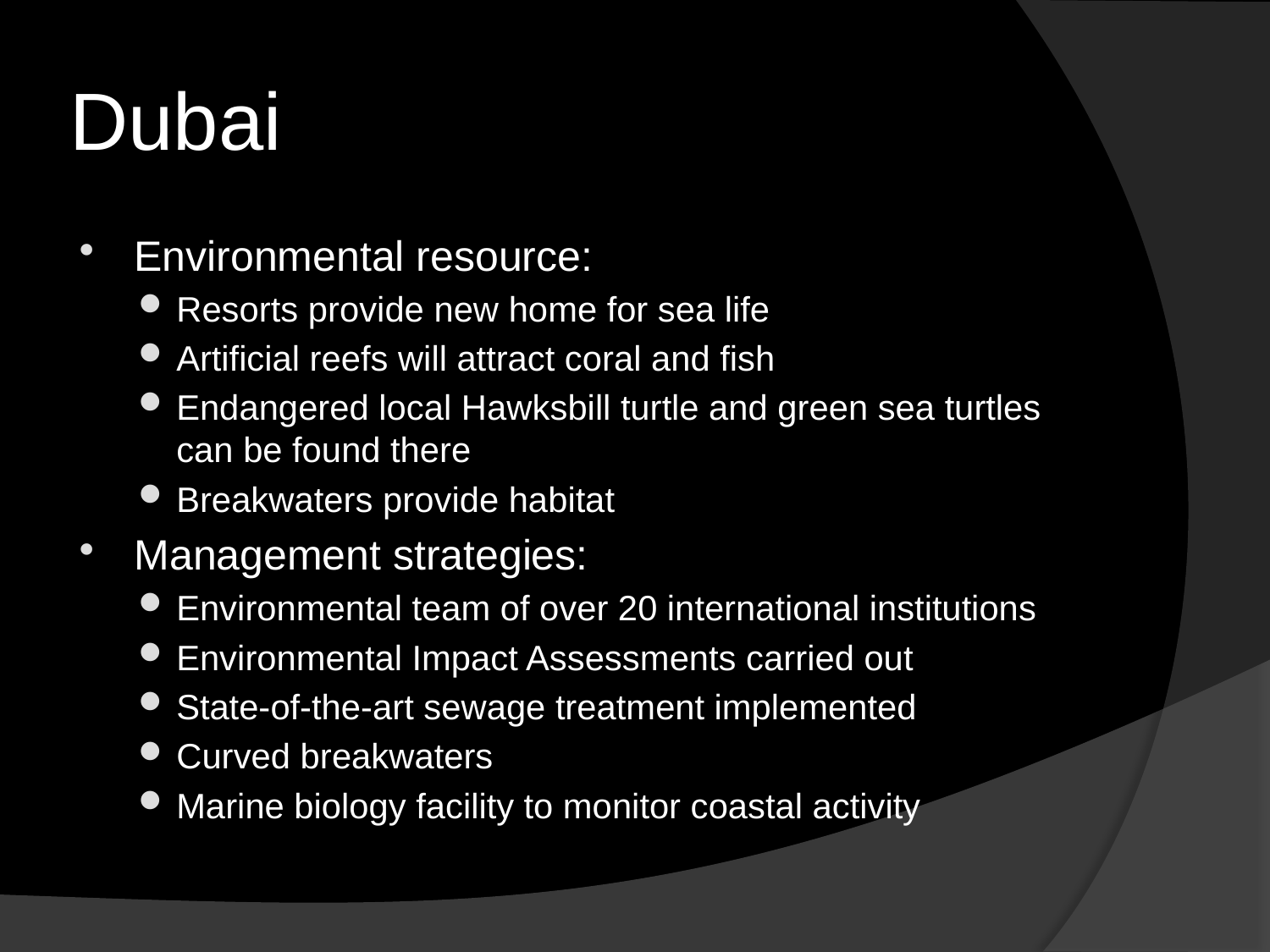

# Dubai
Environmental resource:
Resorts provide new home for sea life
Artificial reefs will attract coral and fish
Endangered local Hawksbill turtle and green sea turtles can be found there
Breakwaters provide habitat
Management strategies:
Environmental team of over 20 international institutions
Environmental Impact Assessments carried out
State-of-the-art sewage treatment implemented
Curved breakwaters
Marine biology facility to monitor coastal activity